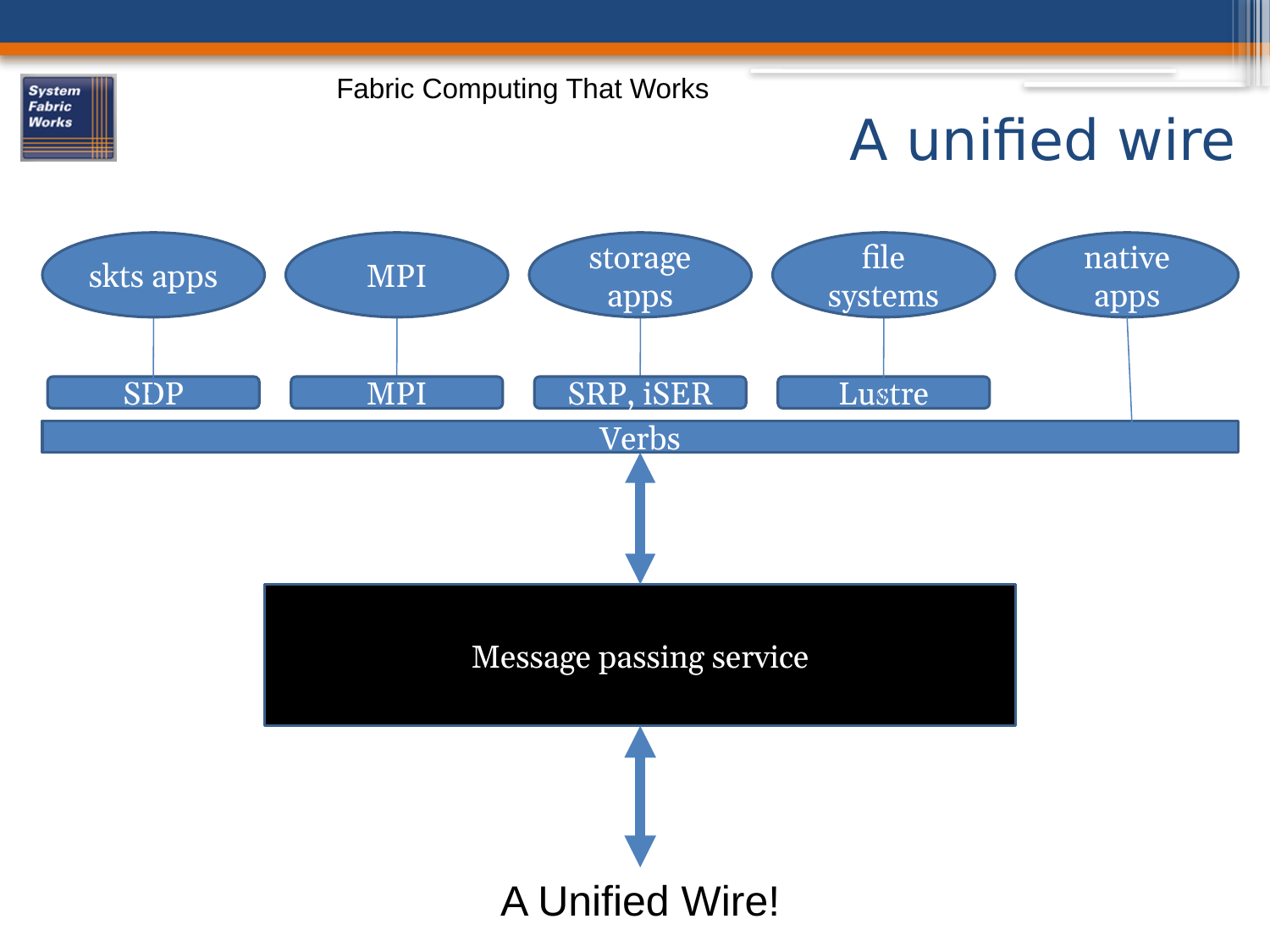

# A unified wire
skts apps
MPI
storage apps
file systems
native apps
SDP
MPI
SRP, iSER
Lustre
Verbs
Message passing service
A Unified Wire!